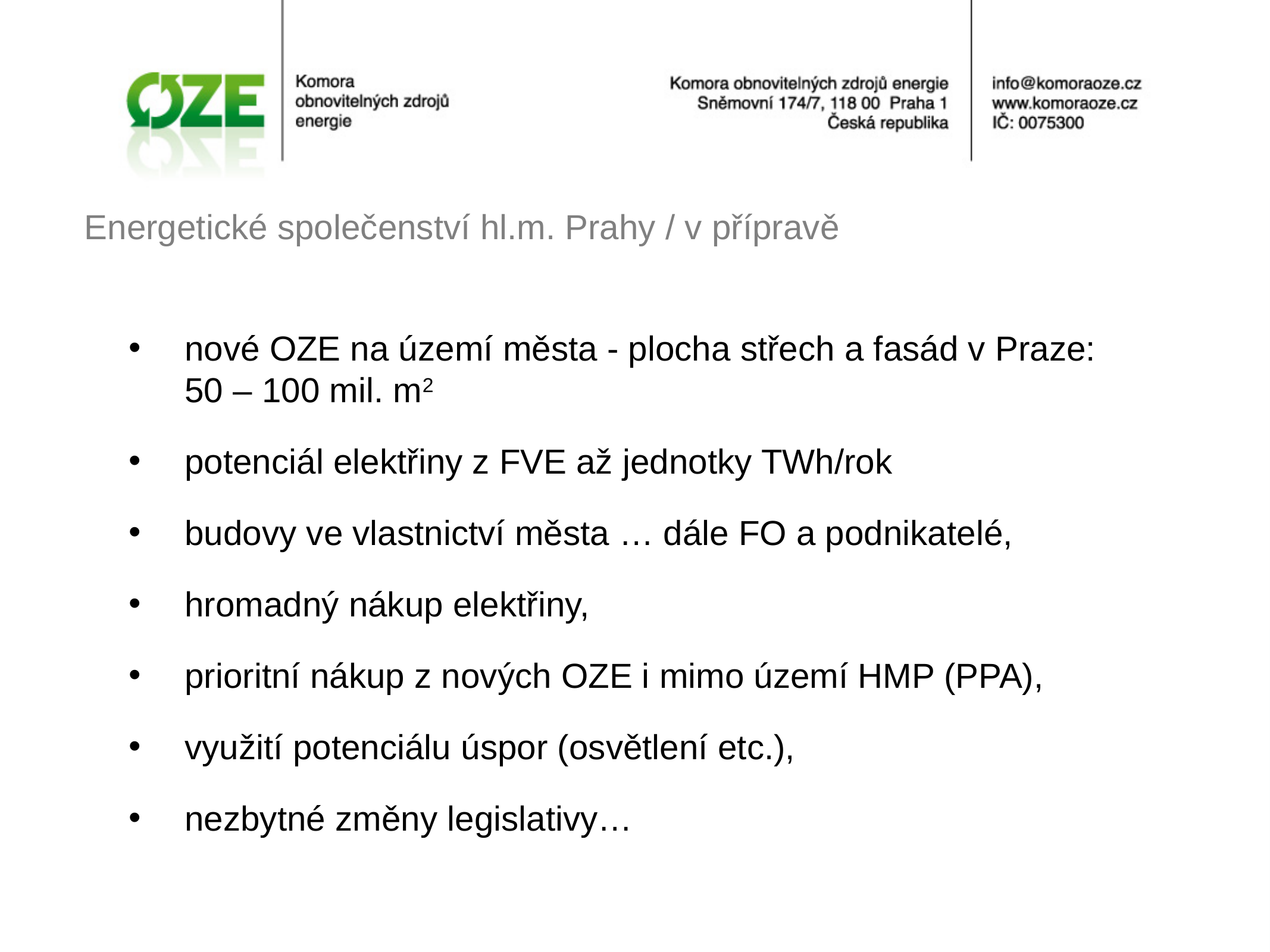

# Energetické společenství hl.m. Prahy / v přípravě
nové OZE na území města - plocha střech a fasád v Praze: 50 – 100 mil. m2
potenciál elektřiny z FVE až jednotky TWh/rok
budovy ve vlastnictví města … dále FO a podnikatelé,
hromadný nákup elektřiny,
prioritní nákup z nových OZE i mimo území HMP (PPA),
využití potenciálu úspor (osvětlení etc.),
nezbytné změny legislativy…